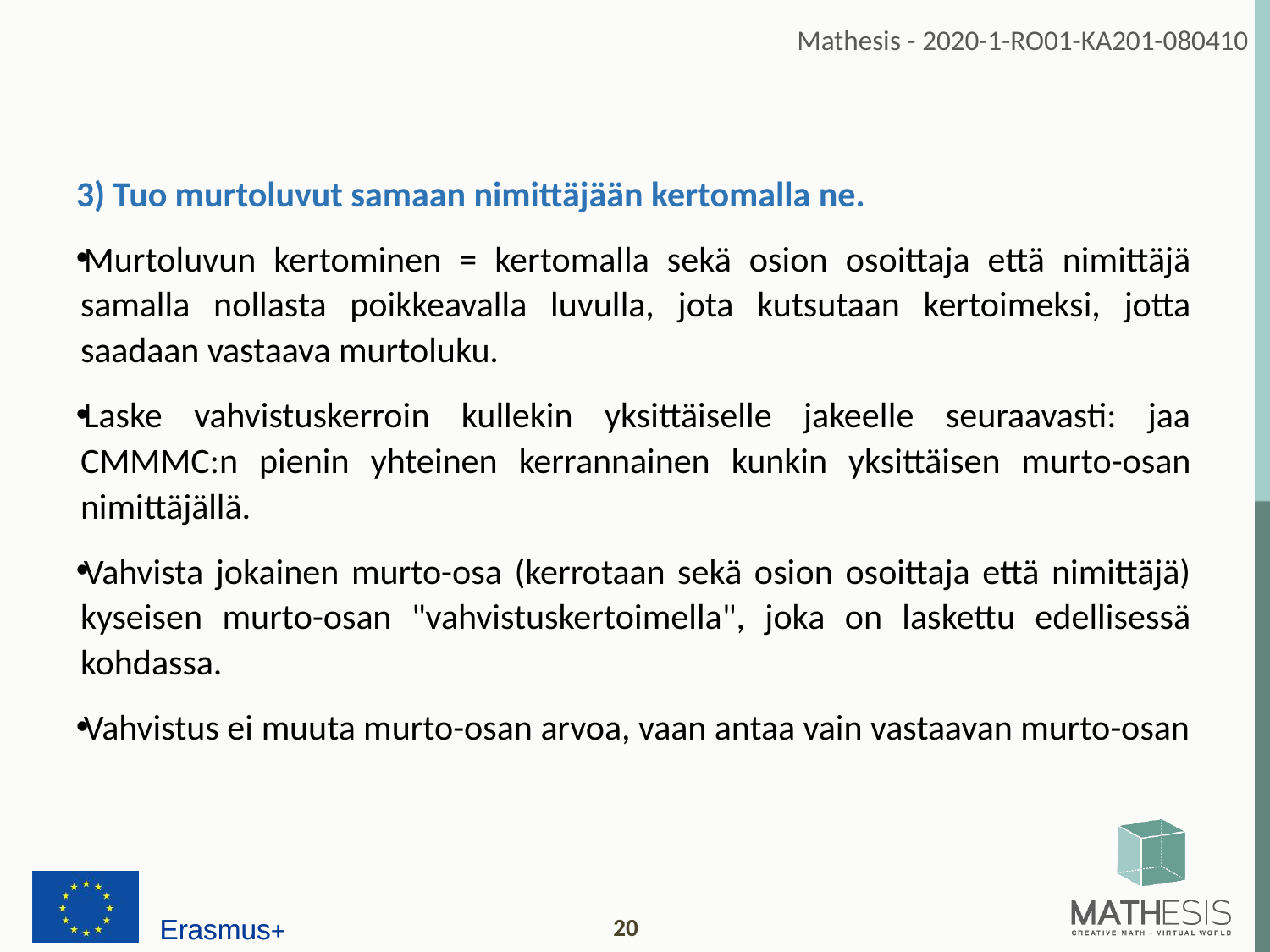

3) Tuo murtoluvut samaan nimittäjään kertomalla ne.
Murtoluvun kertominen = kertomalla sekä osion osoittaja että nimittäjä samalla nollasta poikkeavalla luvulla, jota kutsutaan kertoimeksi, jotta saadaan vastaava murtoluku.
Laske vahvistuskerroin kullekin yksittäiselle jakeelle seuraavasti: jaa CMMMC:n pienin yhteinen kerrannainen kunkin yksittäisen murto-osan nimittäjällä.
Vahvista jokainen murto-osa (kerrotaan sekä osion osoittaja että nimittäjä) kyseisen murto-osan "vahvistuskertoimella", joka on laskettu edellisessä kohdassa.
Vahvistus ei muuta murto-osan arvoa, vaan antaa vain vastaavan murto-osan